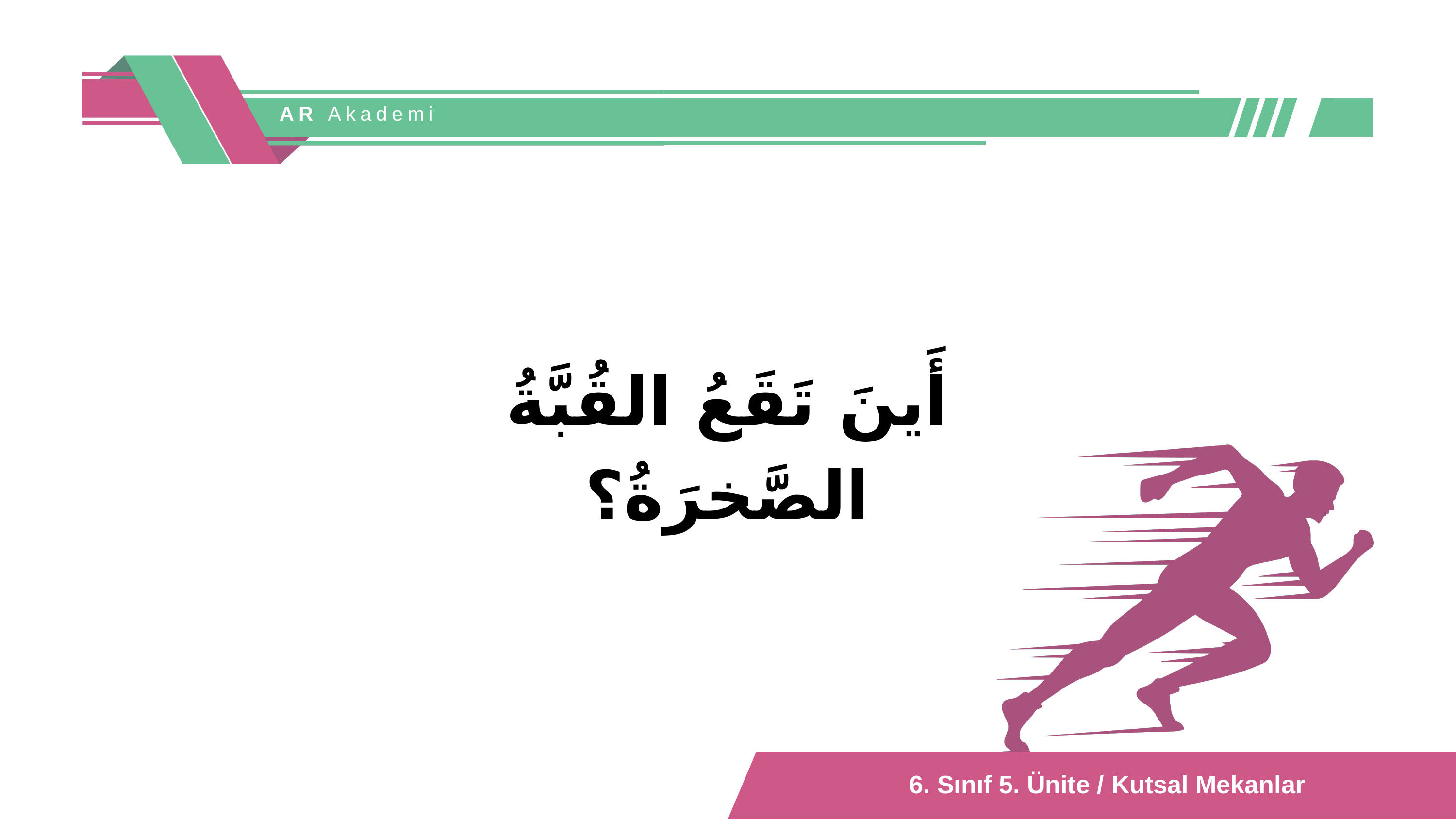

AR Akademi
أَينَ تَقَعُ القُبَّةُ الصَّخرَةُ؟

6. Sınıf 5. Ünite / Kutsal Mekanlar